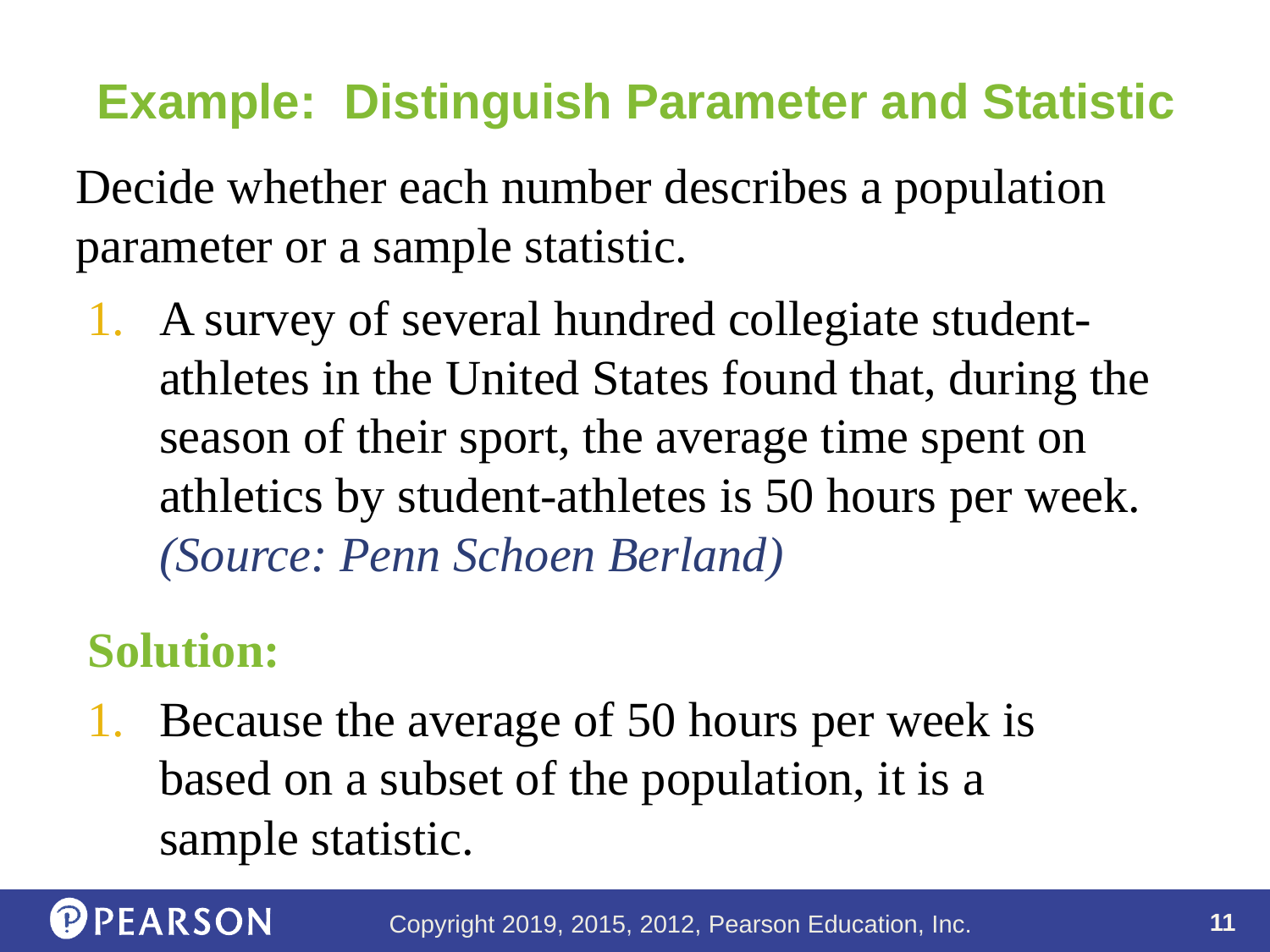

Example:  Distinguish Parameter and Statistic
Decide whether each number describes a population parameter or a sample statistic.
A survey of several hundred collegiate student-athletes in the United States found that, during the season of their sport, the average time spent on athletics by student-athletes is 50 hours per week. (Source: Penn Schoen Berland)
Solution:
Because the average of 50 hours per week is based on a subset of the population, it is a sample statistic.